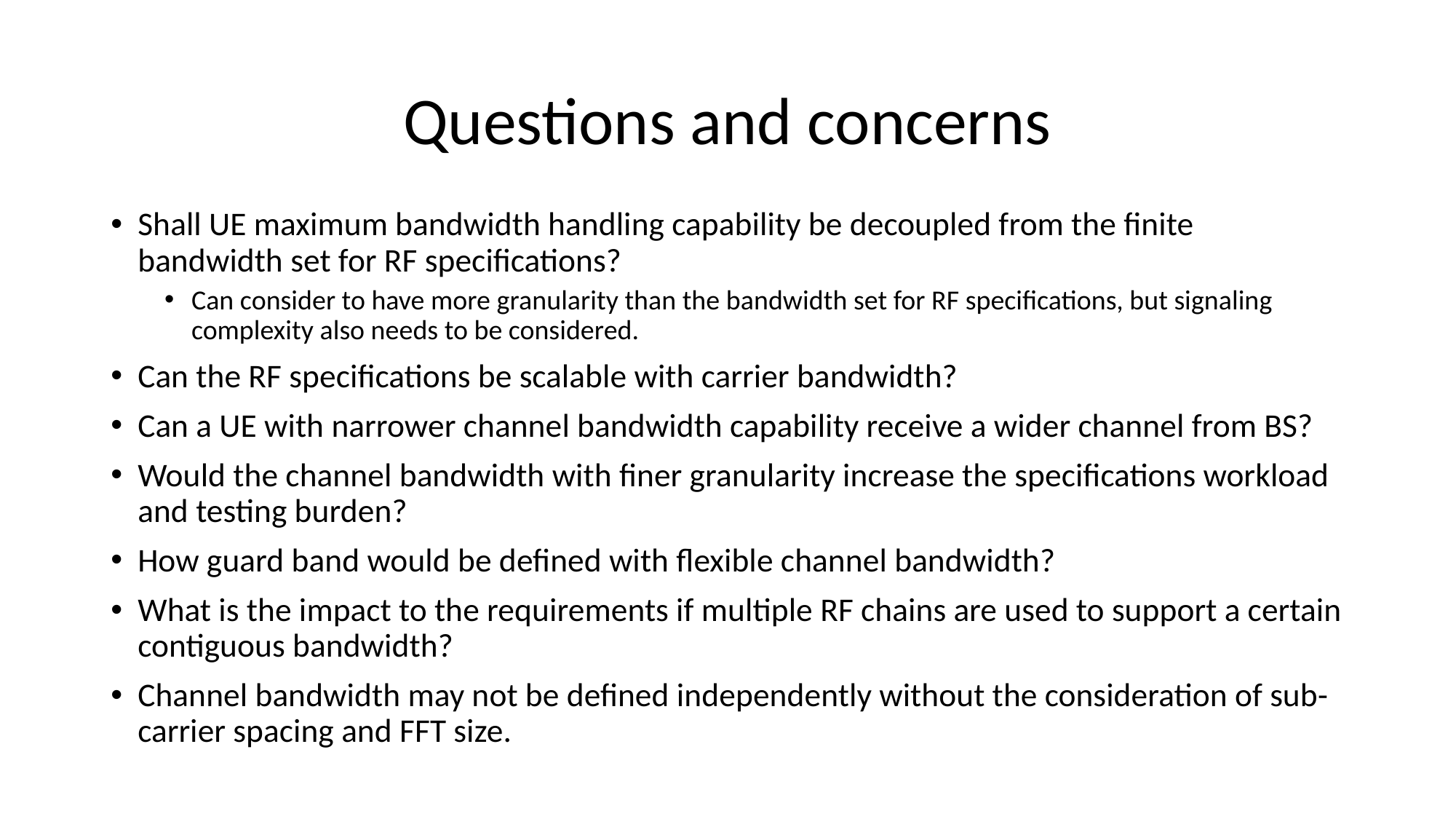

# Questions and concerns
Shall UE maximum bandwidth handling capability be decoupled from the finite bandwidth set for RF specifications?
Can consider to have more granularity than the bandwidth set for RF specifications, but signaling complexity also needs to be considered.
Can the RF specifications be scalable with carrier bandwidth?
Can a UE with narrower channel bandwidth capability receive a wider channel from BS?
Would the channel bandwidth with finer granularity increase the specifications workload and testing burden?
How guard band would be defined with flexible channel bandwidth?
What is the impact to the requirements if multiple RF chains are used to support a certain contiguous bandwidth?
Channel bandwidth may not be defined independently without the consideration of sub-carrier spacing and FFT size.